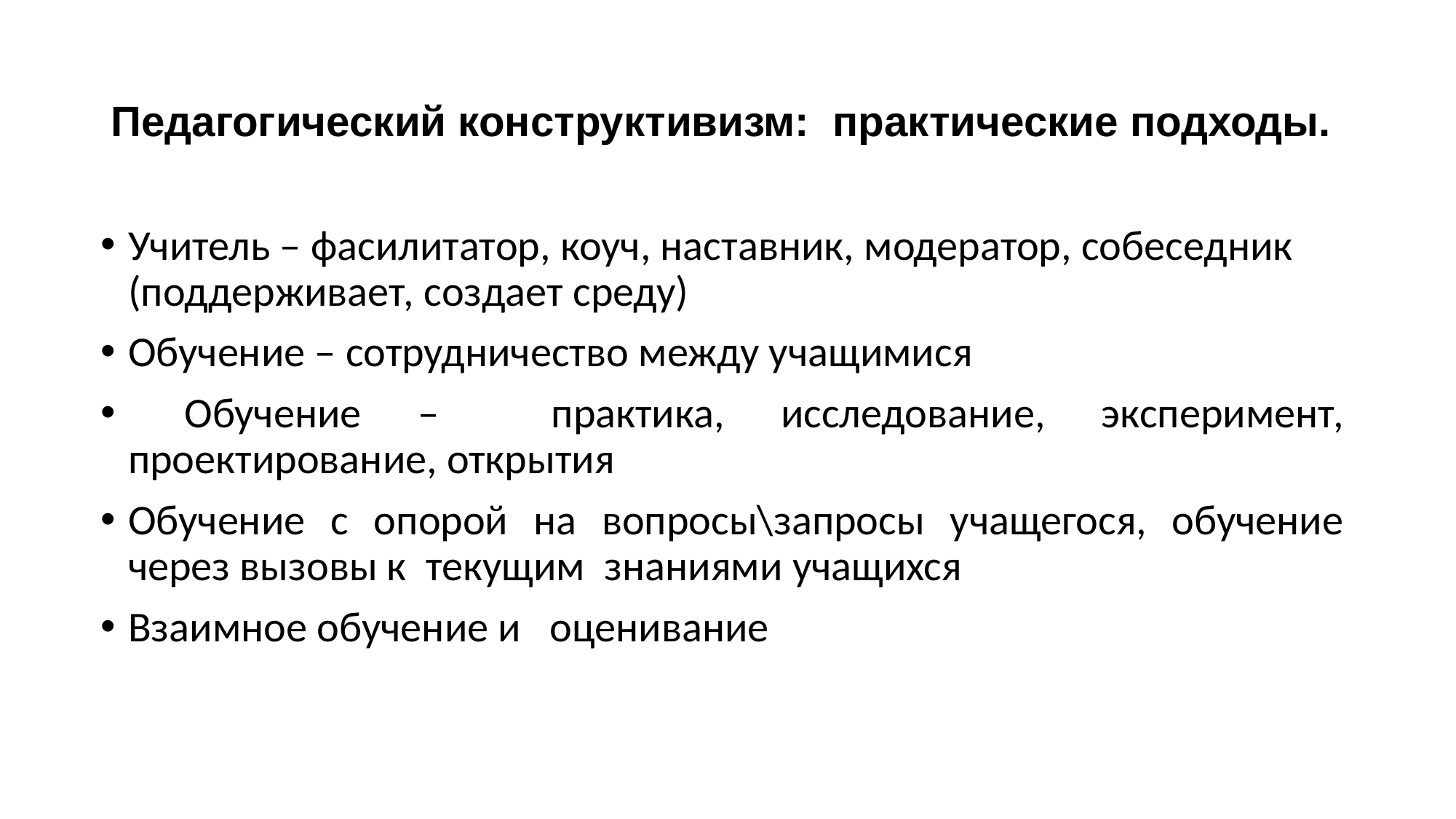

# Педагогический конструктивизм:  практические подходы.
Учитель – фасилитатор, коуч, наставник, модератор, собеседник (поддерживает, создает среду)
Обучение – сотрудничество между учащимися
 Обучение –  практика, исследование, эксперимент, проектирование, открытия
Обучение с опорой на вопросы\запросы учащегося, обучение через вызовы к  текущим  знаниями учащихся
Взаимное обучение и   оценивание